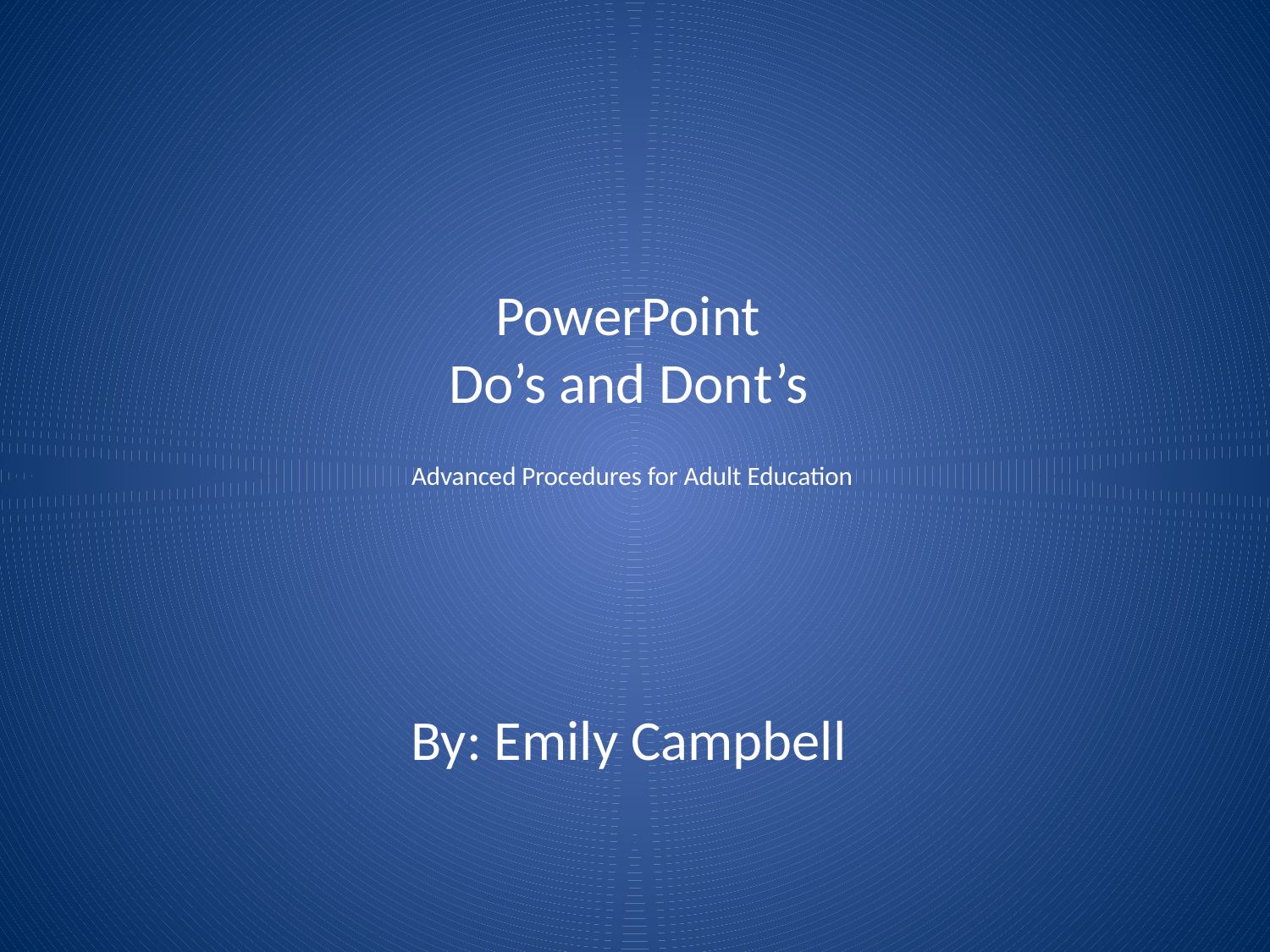

# PowerPoint Do’s and Dont’s Advanced Procedures for Adult Education

By: Emily Campbell